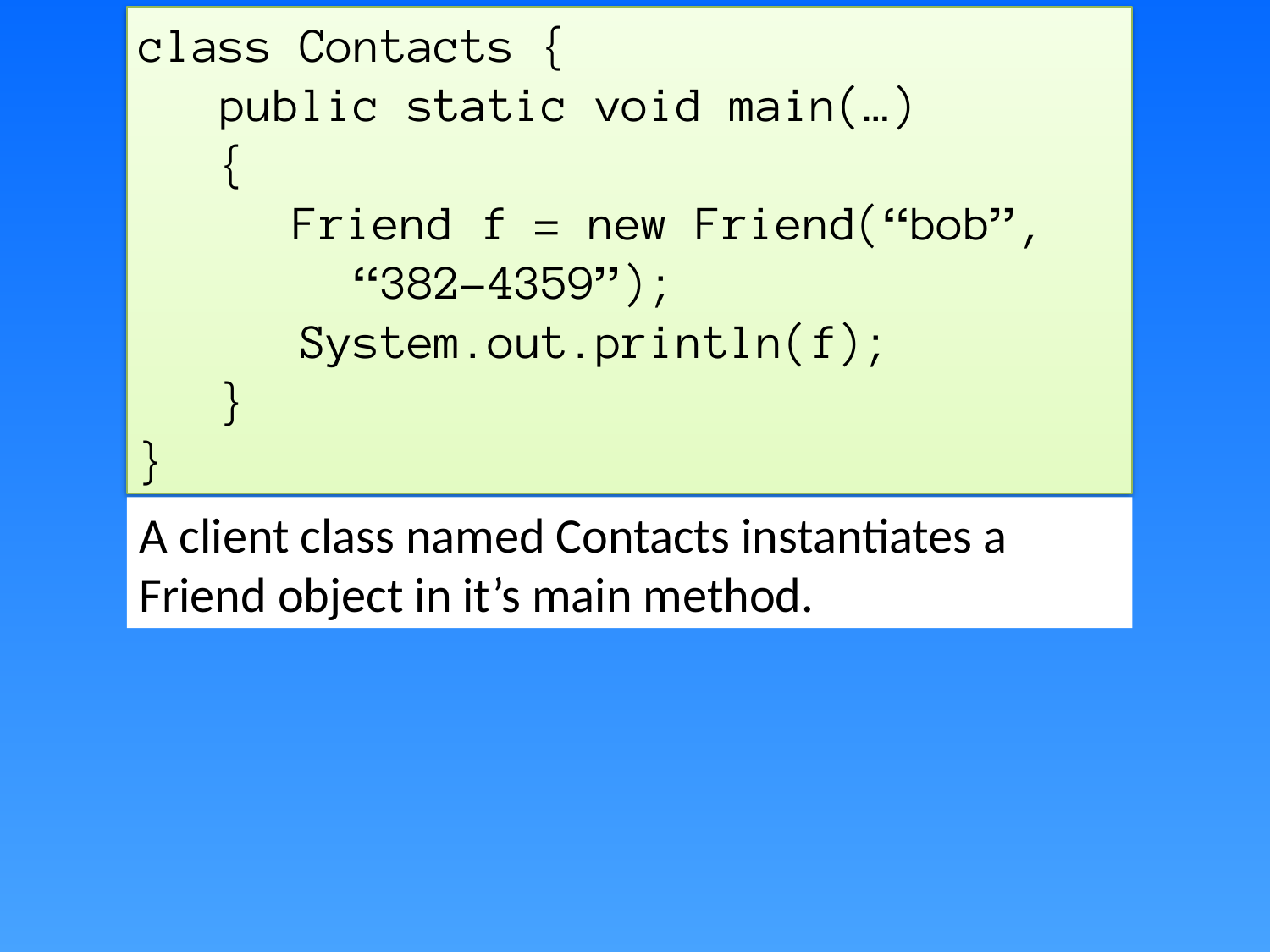

class Contacts {
   public static void main(…)
   {
 	 Friend f = new Friend(“bob”,
        “382-4359”);
      System.out.println(f);
   }
}
A client class named Contacts instantiates a Friend object in it’s main method.